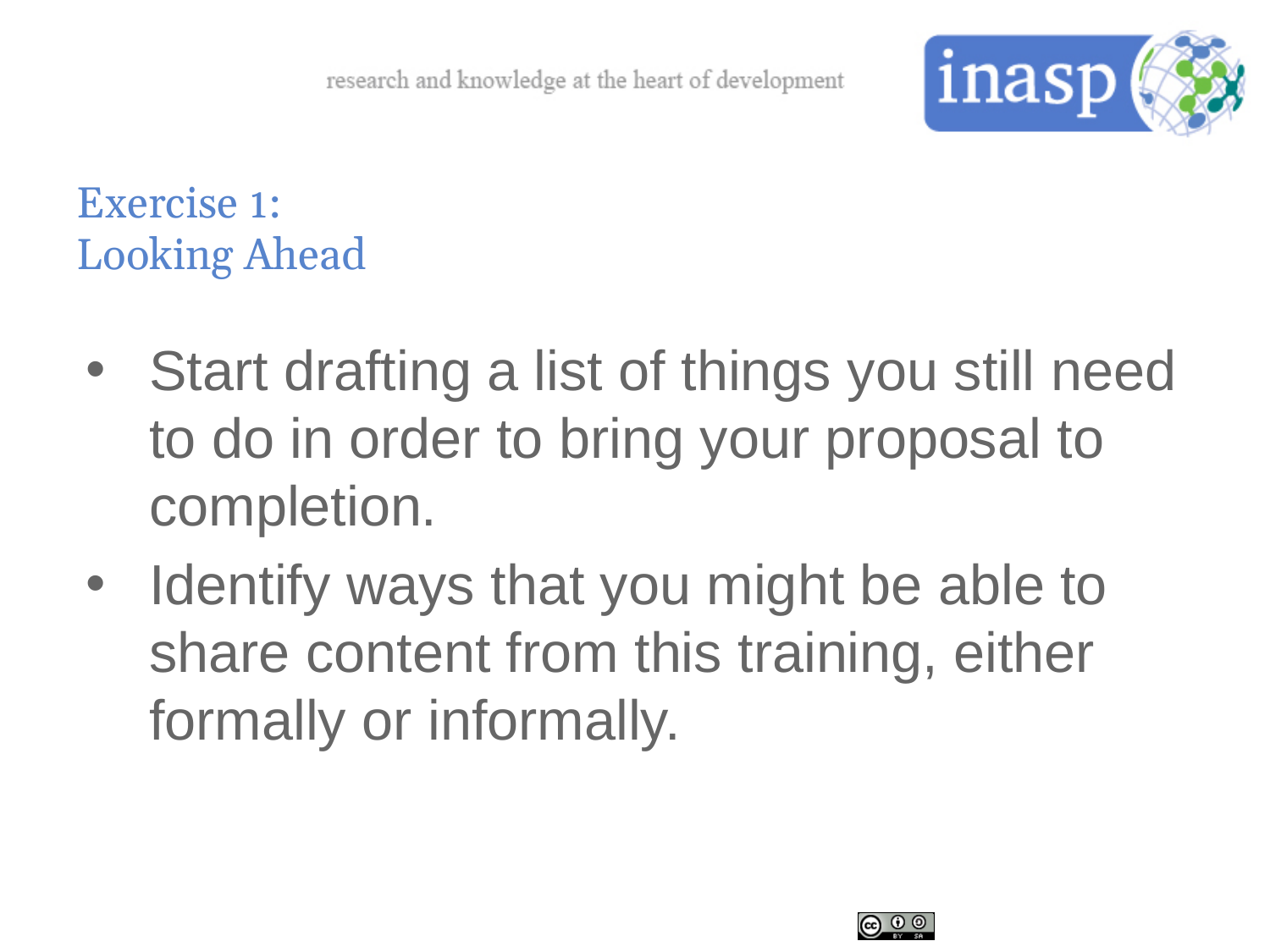

# Exercise 1: Looking Ahead
Start drafting a list of things you still need to do in order to bring your proposal to completion.
Identify ways that you might be able to share content from this training, either formally or informally.